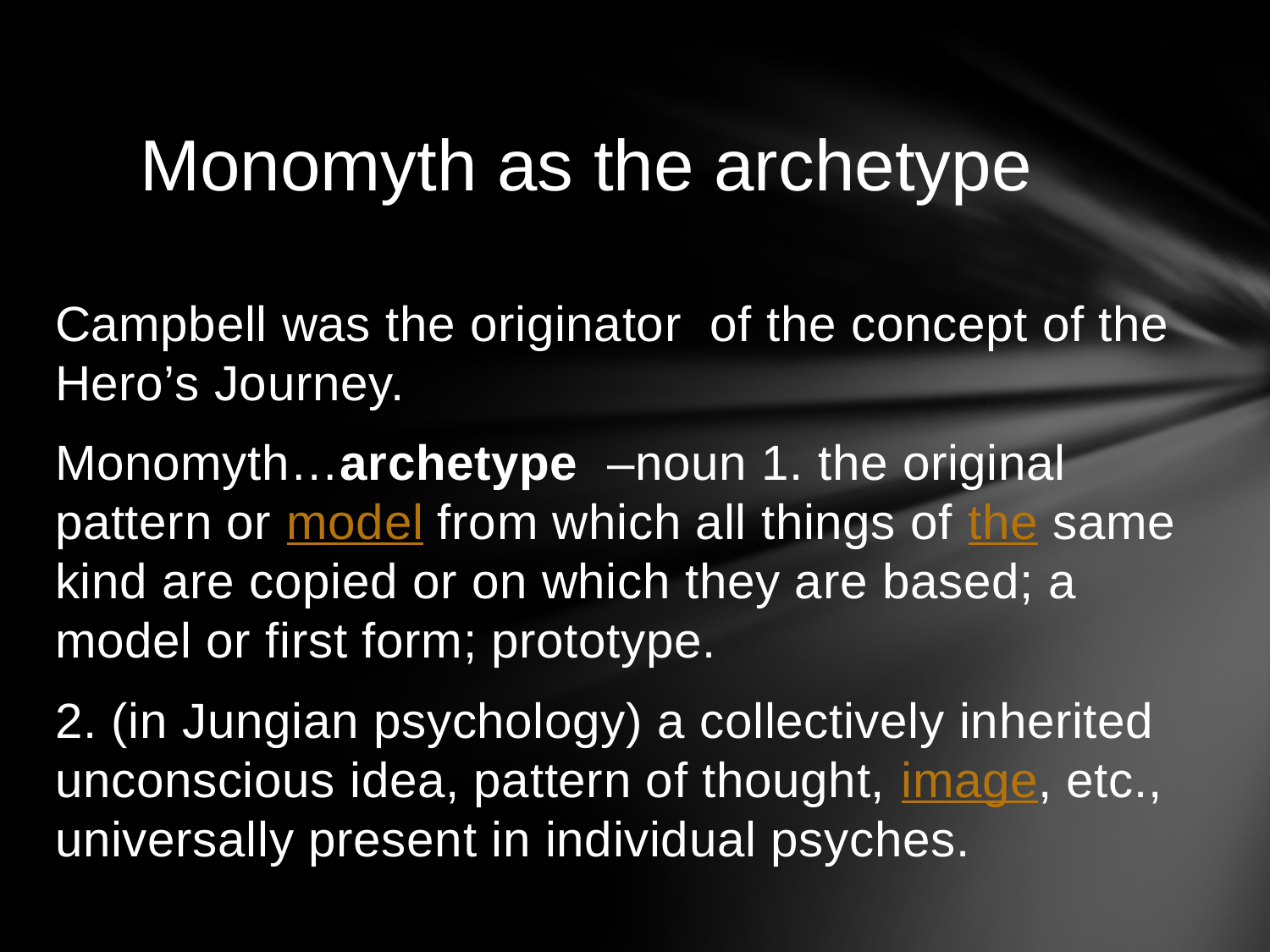

# Monomyth as the archetype
Campbell was the originator  of the concept of the Hero’s Journey.
Monomyth…archetype  –noun 1. the original pattern or model from which all things of the same kind are copied or on which they are based; a model or first form; prototype.
2. (in Jungian psychology) a collectively inherited unconscious idea, pattern of thought, image, etc., universally present in individual psyches.